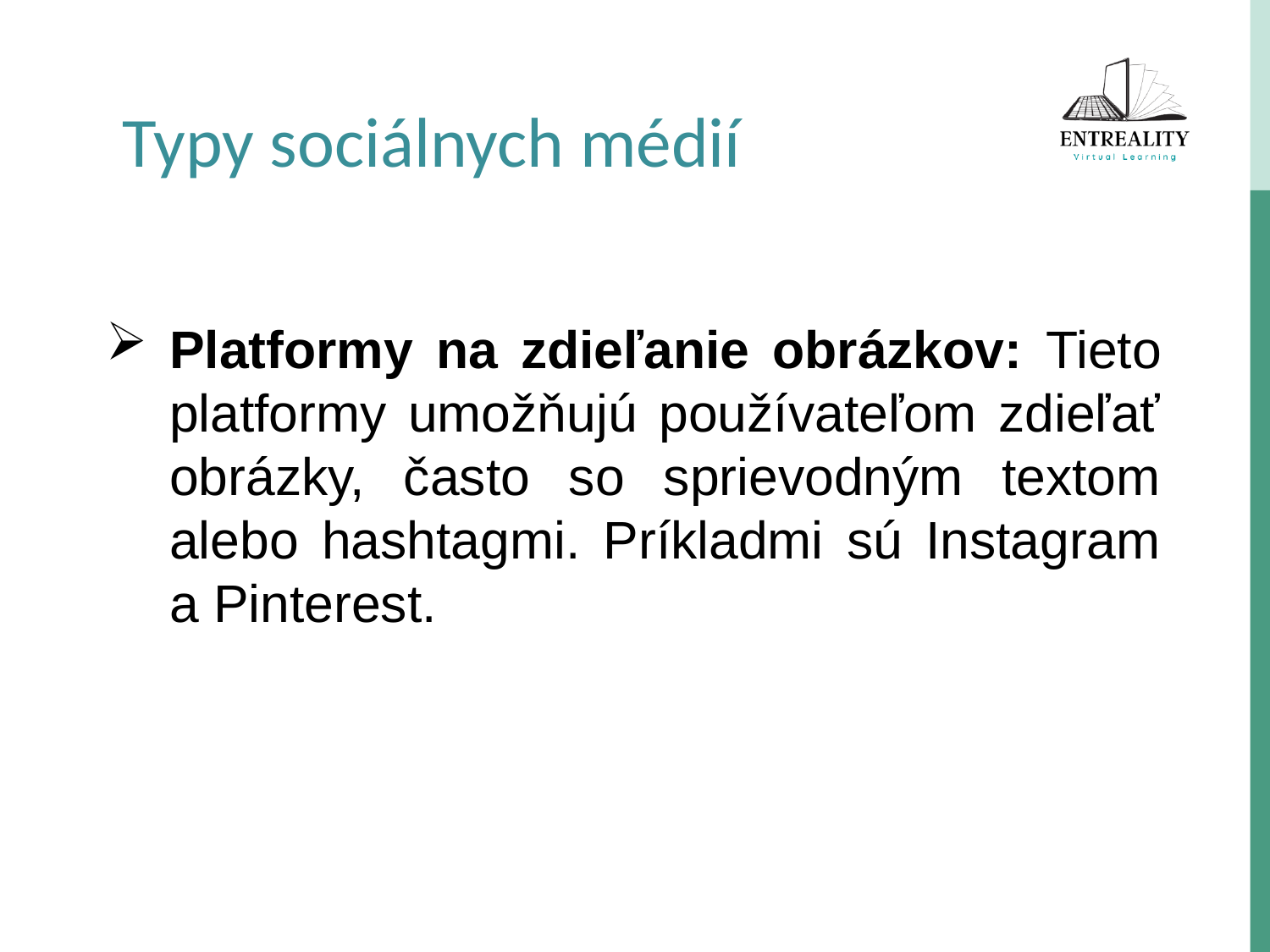

Typy sociálnych médií
Platformy na zdieľanie obrázkov: Tieto platformy umožňujú používateľom zdieľať obrázky, často so sprievodným textom alebo hashtagmi. Príkladmi sú Instagram a Pinterest.